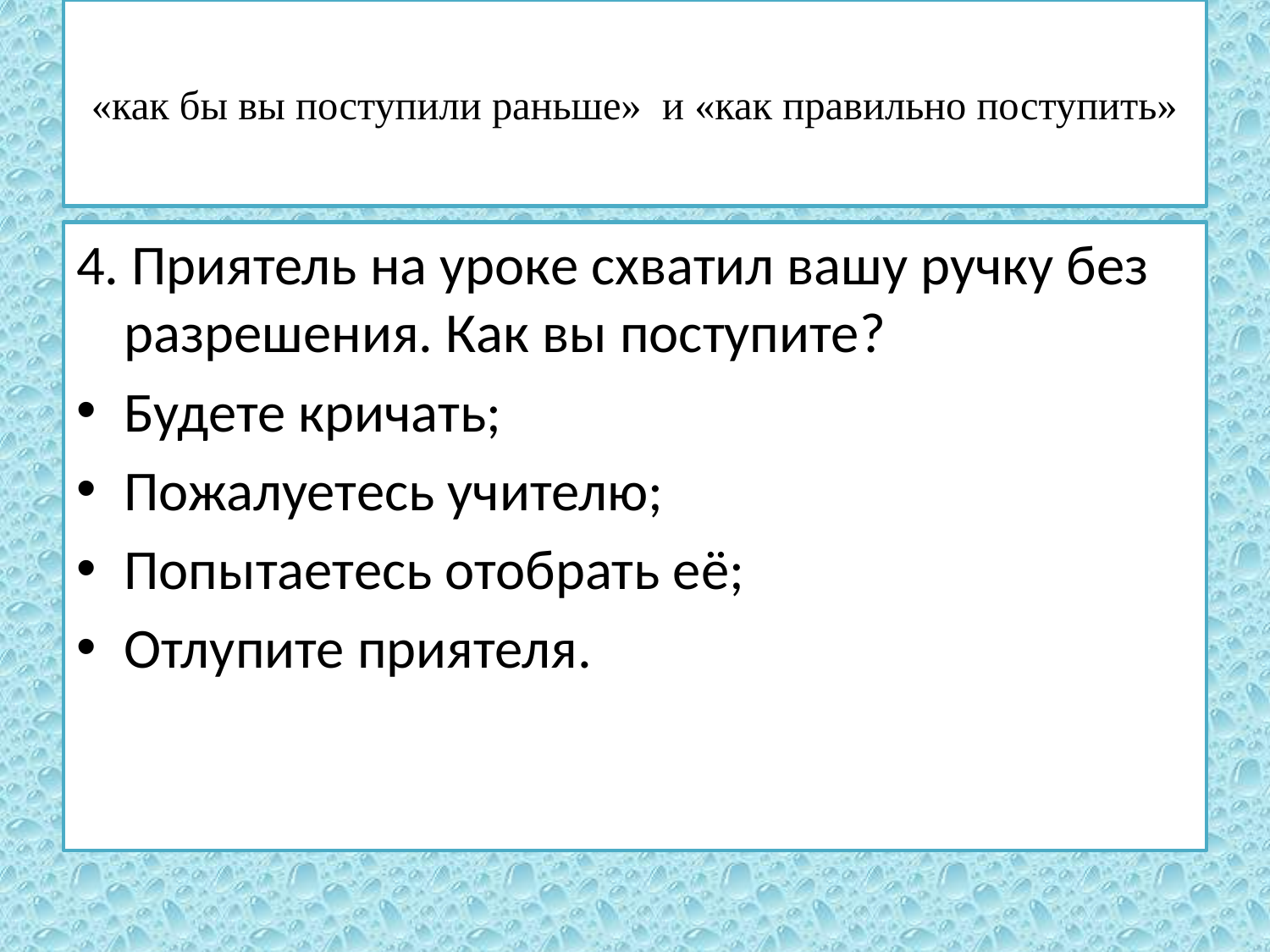

# «как бы вы поступили раньше»  и «как правильно поступить»
4. Приятель на уроке схватил вашу ручку без разрешения. Как вы поступите?
Будете кричать;
Пожалуетесь учителю;
Попытаетесь отобрать её;
Отлупите приятеля.